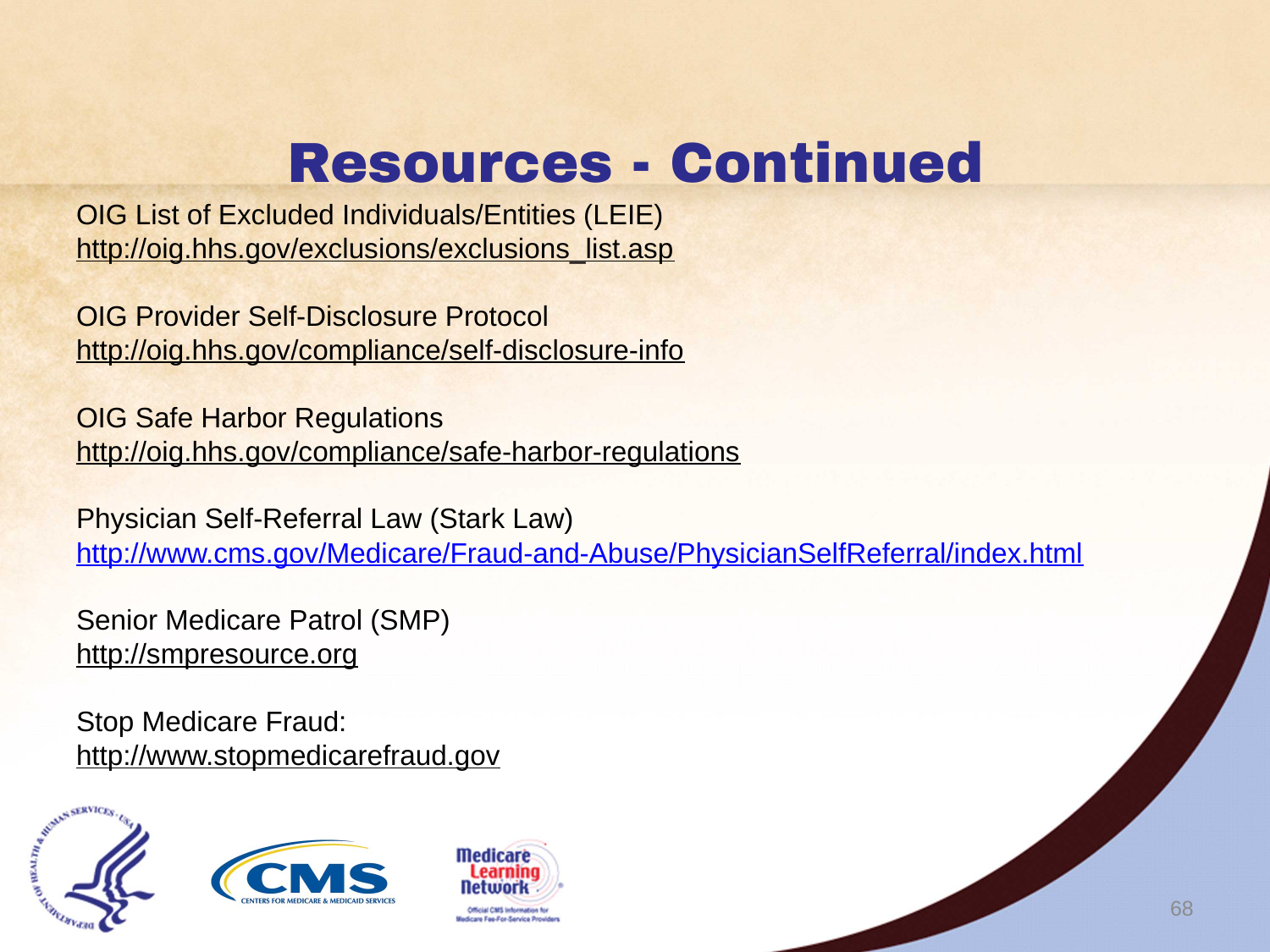

Resources - Continued
OIG List of Excluded Individuals/Entities (LEIE)
http://oig.hhs.gov/exclusions/exclusions_list.asp

OIG Provider Self-Disclosure Protocol
http://oig.hhs.gov/compliance/self-disclosure-info

OIG Safe Harbor Regulations
http://oig.hhs.gov/compliance/safe-harbor-regulations

Physician Self-Referral Law (Stark Law)
http://www.cms.gov/Medicare/Fraud-and-Abuse/PhysicianSelfReferral/index.html

Senior Medicare Patrol (SMP)
http://smpresource.org

Stop Medicare Fraud:
http://www.stopmedicarefraud.gov

68